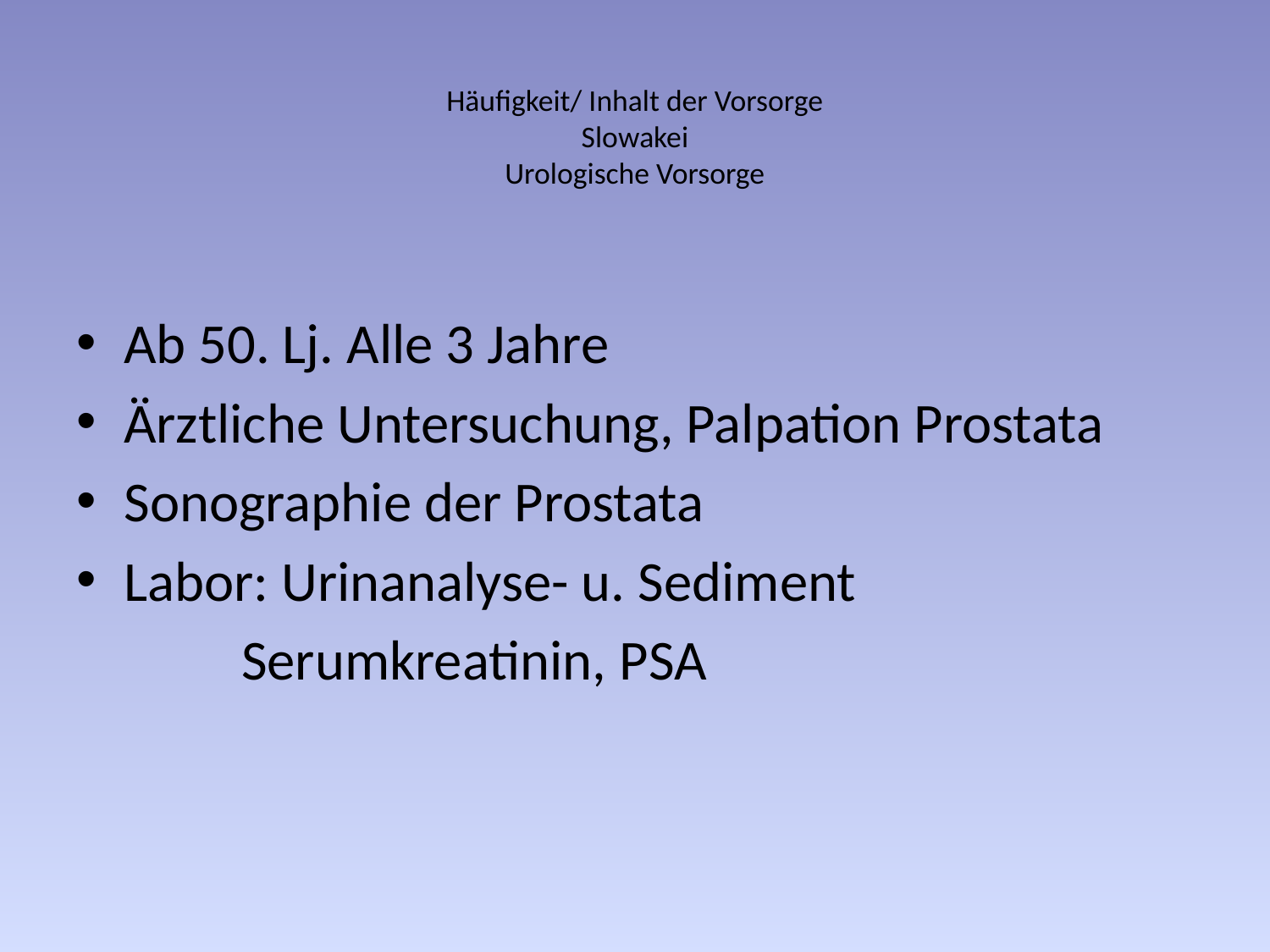

# Häufigkeit/ Inhalt der Vorsorge Slowakei Urologische Vorsorge

Ab 50. Lj. Alle 3 Jahre
Ärztliche Untersuchung, Palpation Prostata
Sonographie der Prostata
Labor: Urinanalyse- u. Sediment
             Serumkreatinin, PSA